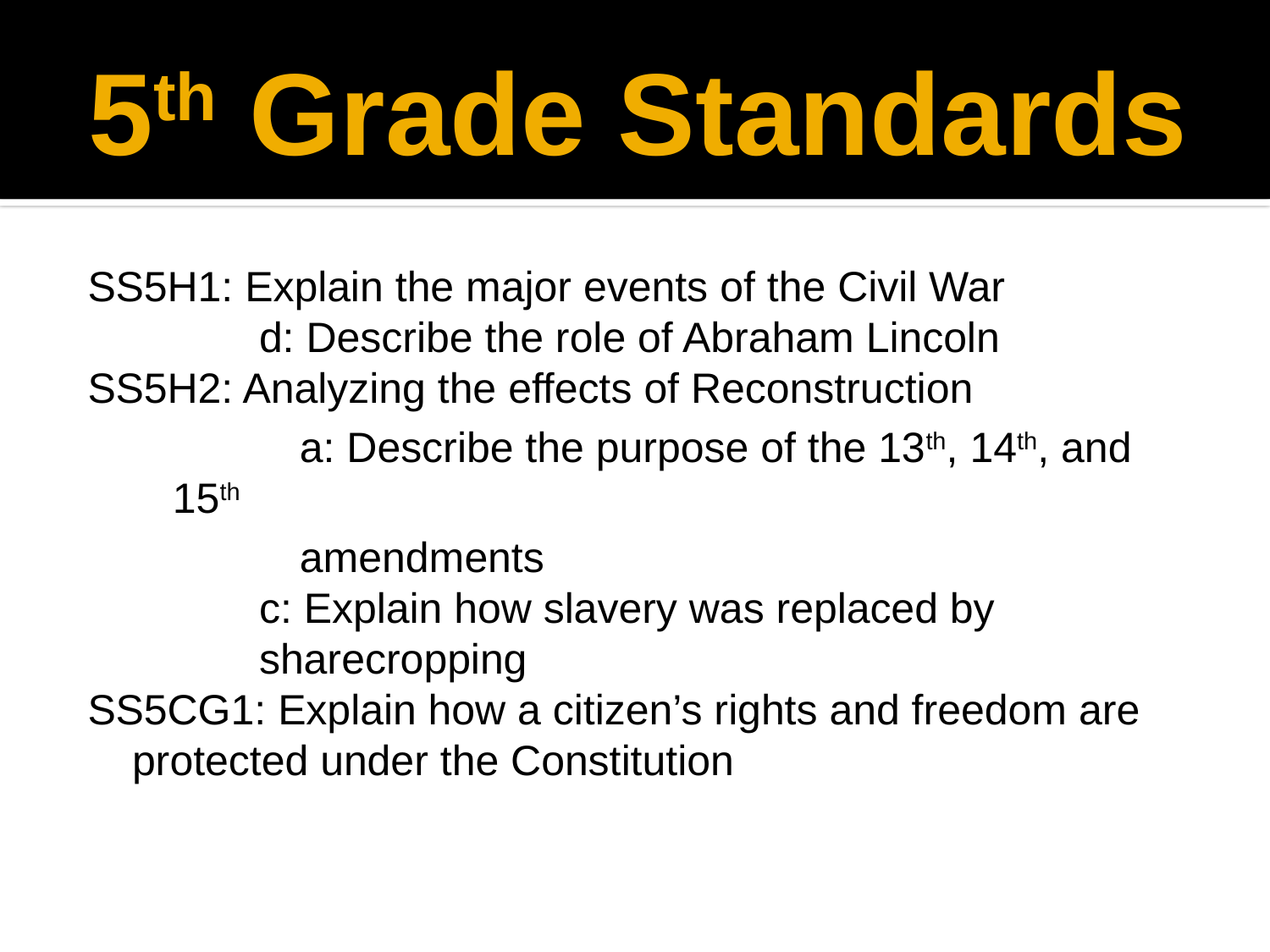

# 5th Grade Standards
SS5H1: Explain the major events of the Civil War
		d: Describe the role of Abraham Lincoln
SS5H2: Analyzing the effects of Reconstruction
		a: Describe the purpose of the 13th, 14th, and 15th
		amendments
		c: Explain how slavery was replaced by
		sharecropping
SS5CG1: Explain how a citizen’s rights and freedom are protected under the Constitution